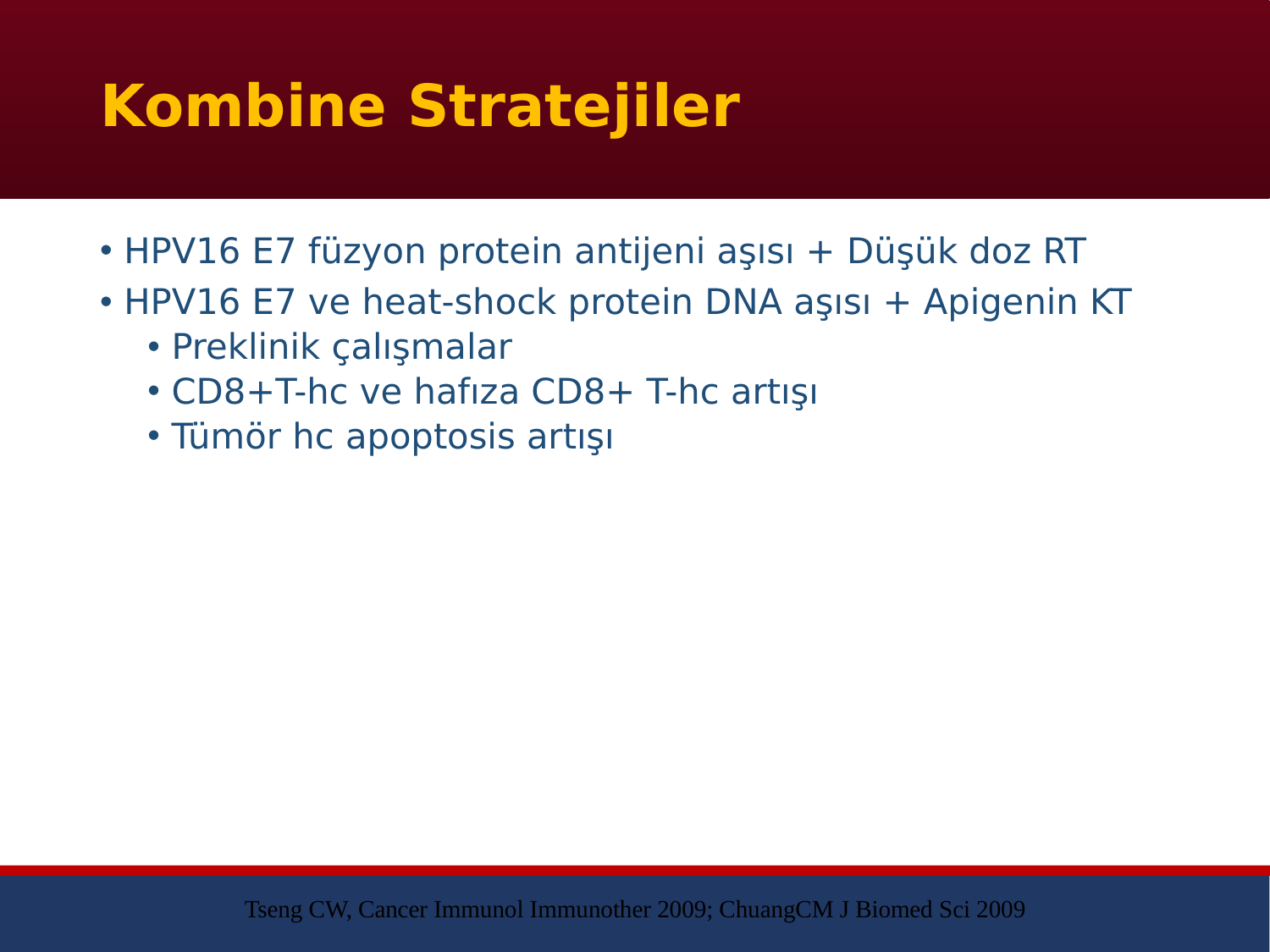

# Kombine Stratejiler
HPV16 E7 füzyon protein antijeni aşısı + Düşük doz RT
HPV16 E7 ve heat-shock protein DNA aşısı + Apigenin KT
Preklinik çalışmalar
CD8+T-hc ve hafıza CD8+ T-hc artışı
Tümör hc apoptosis artışı
Tseng CW, Cancer Immunol Immunother 2009; ChuangCM J Biomed Sci 2009